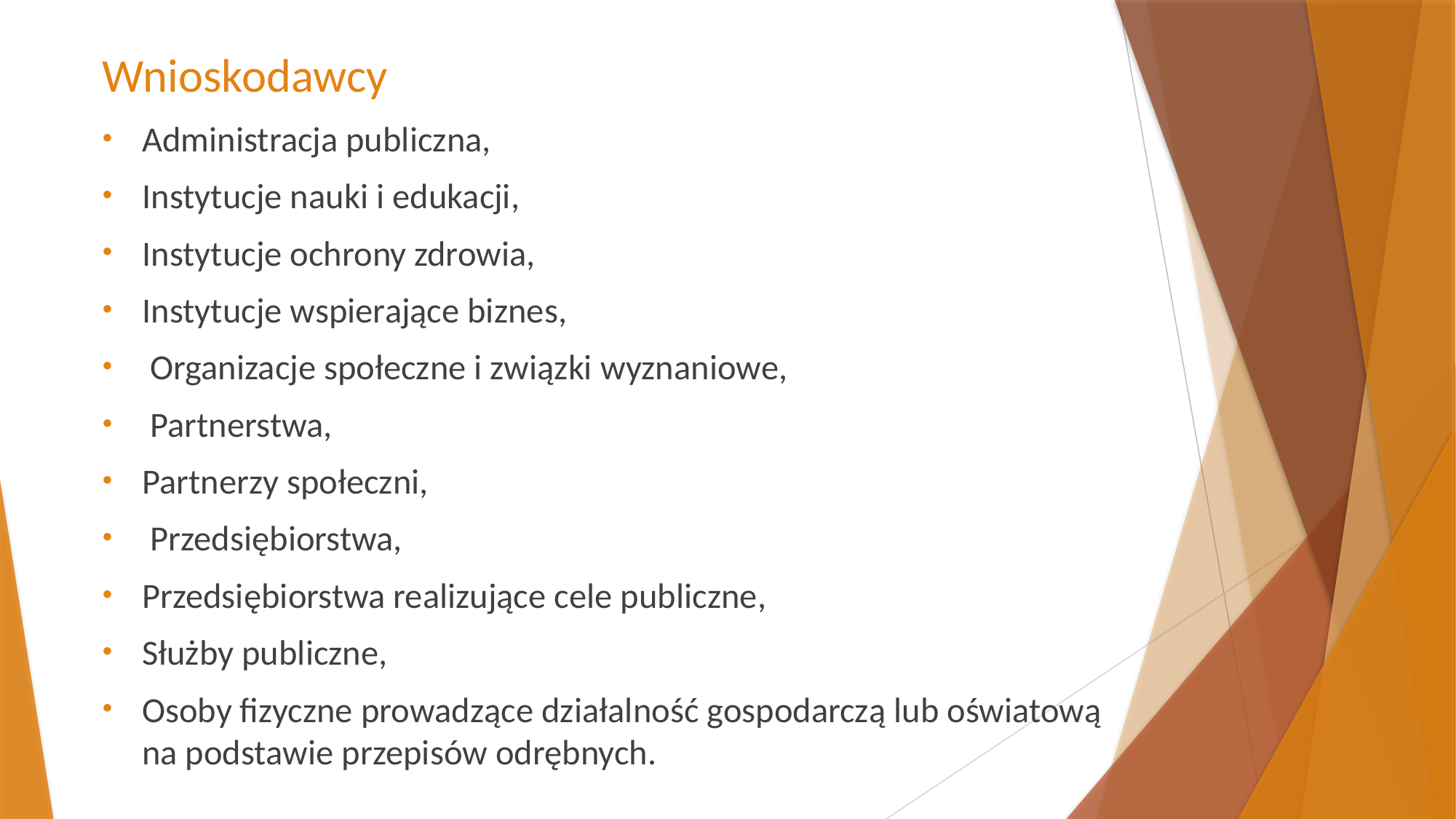

Wnioskodawcy
Administracja publiczna,
Instytucje nauki i edukacji,
Instytucje ochrony zdrowia,
Instytucje wspierające biznes,
 Organizacje społeczne i związki wyznaniowe,
 Partnerstwa,
Partnerzy społeczni,
 Przedsiębiorstwa,
Przedsiębiorstwa realizujące cele publiczne,
Służby publiczne,
Osoby fizyczne prowadzące działalność gospodarczą lub oświatową na podstawie przepisów odrębnych.